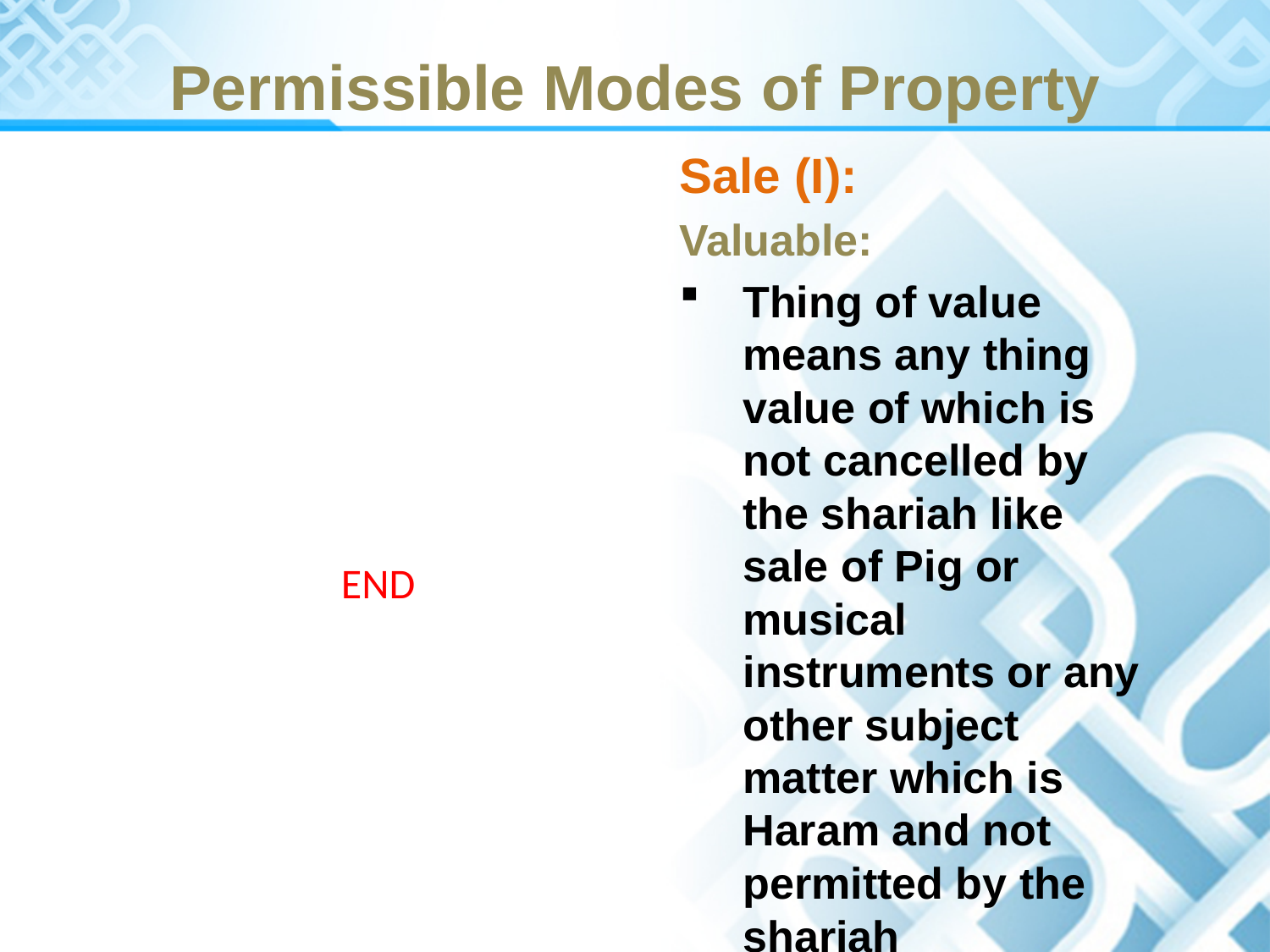

Permissible Modes of Property
Sale (I):
Valuable:
Thing of value means any thing value of which is not cancelled by the shariah like sale of Pig or musical instruments or any other subject matter which is Haram and not permitted by the shariah
END